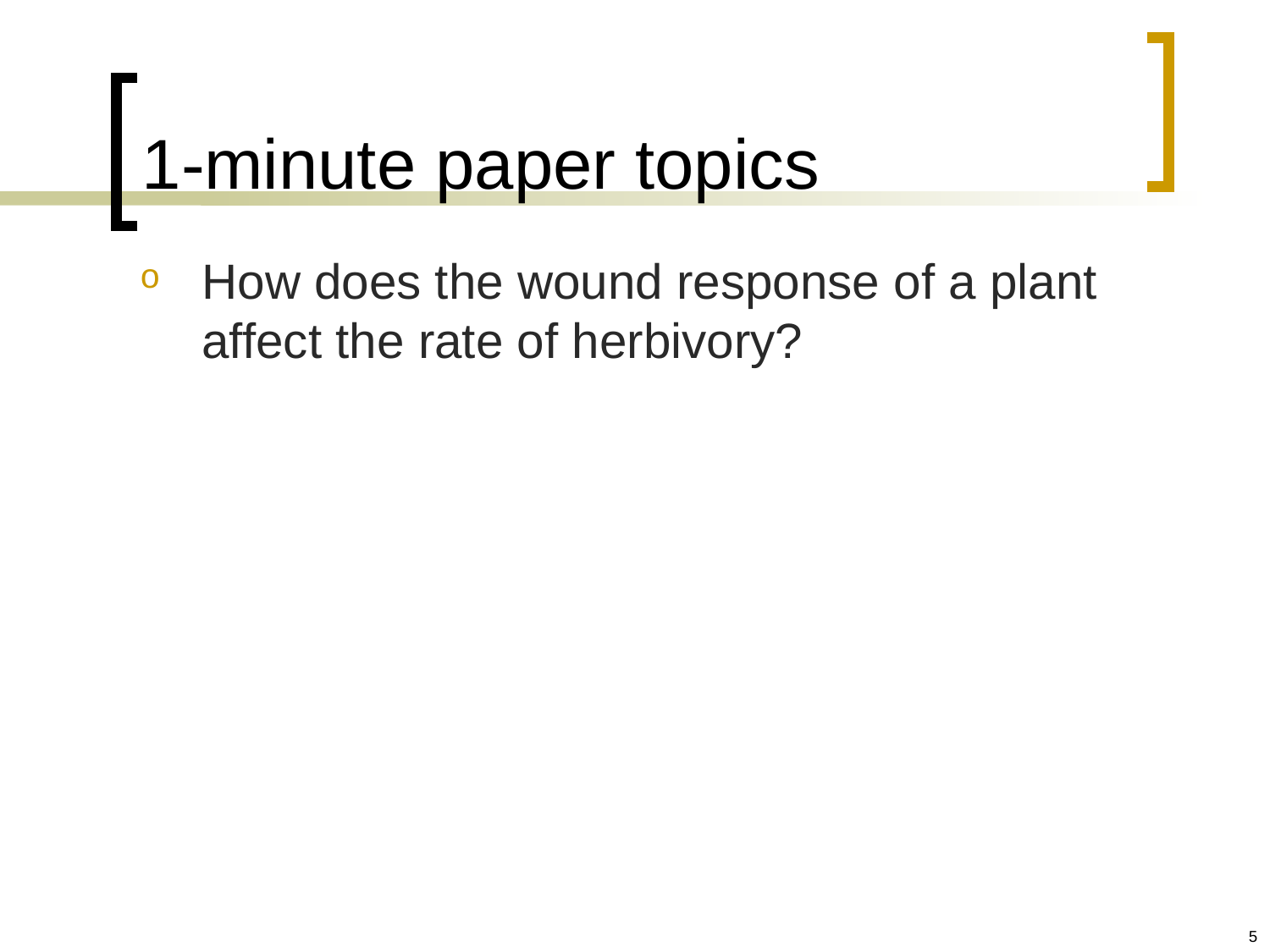

# 1-minute paper topics
How does the wound response of a plant affect the rate of herbivory?